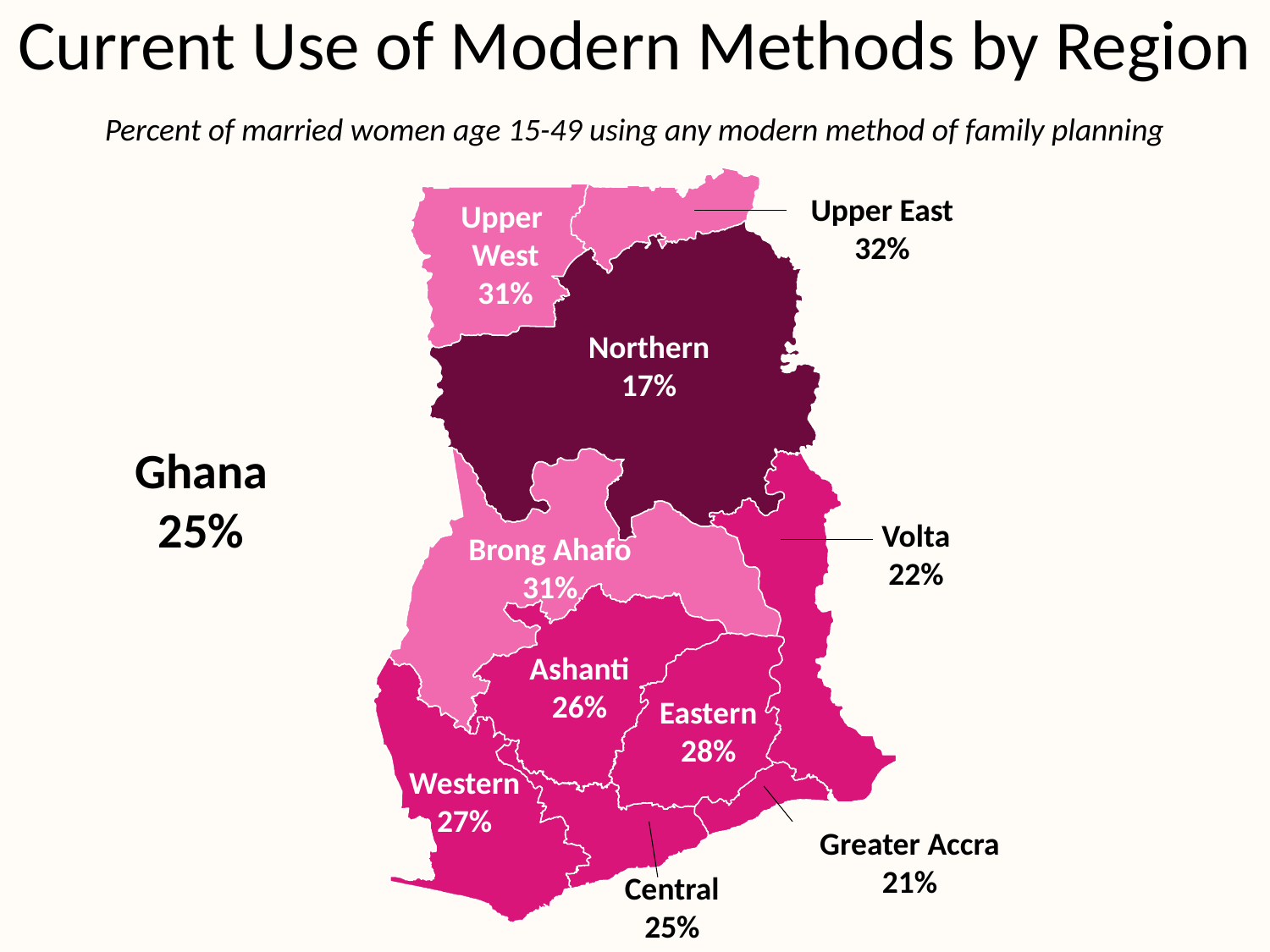

Current Use of Modern Methods by Region
Percent of married women age 15-49 using any modern method of family planning

Upper East
32%

Upper
West
31%

Northern
17%

Ghana
25%

Volta
22%

Brong Ahafo
31%

Ashanti
26%

Eastern
28%

Western
27%

Greater Accra
21%
Central
25%